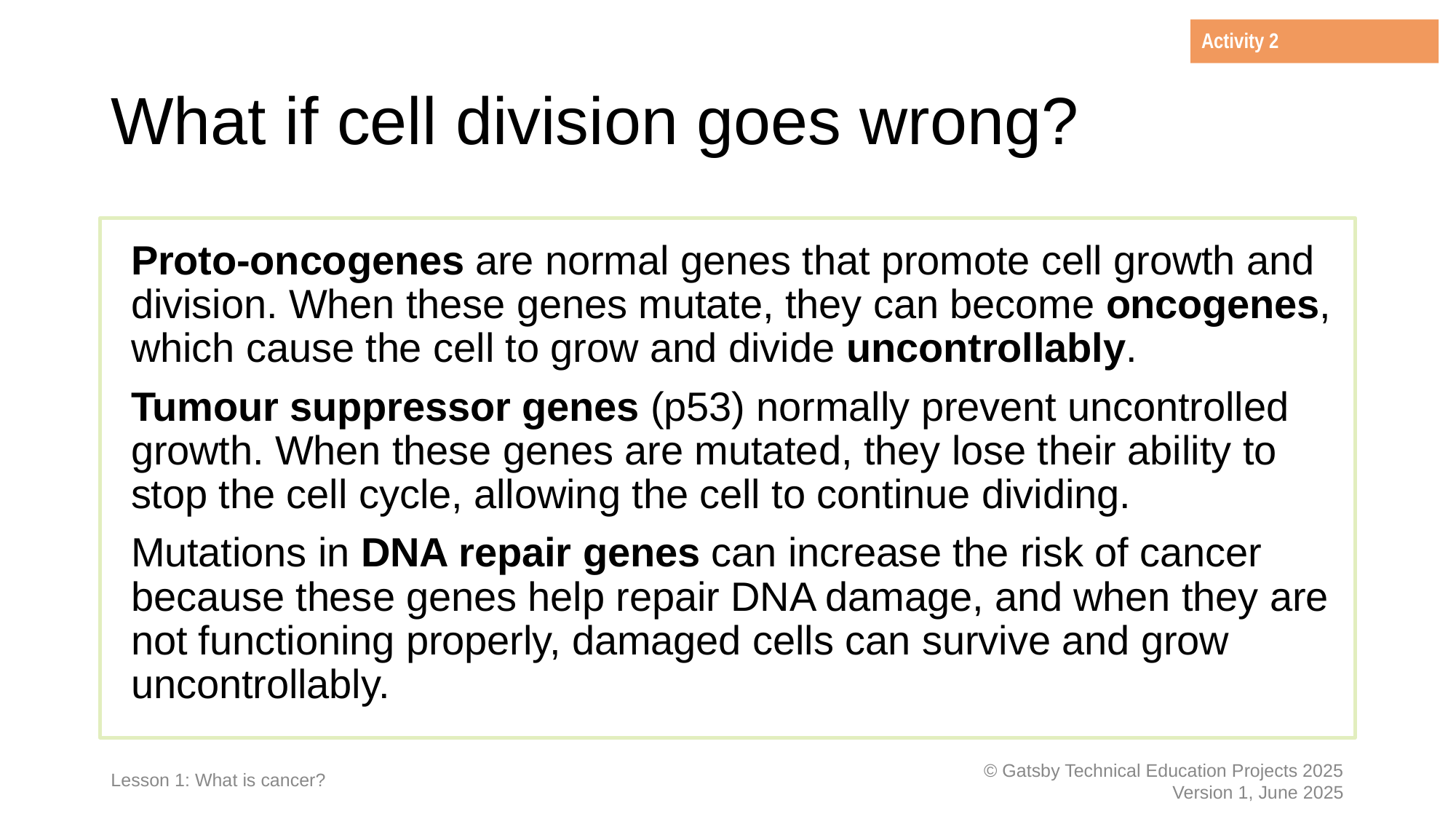

Activity 2
# What if cell division goes wrong?
Proto-oncogenes are normal genes that promote cell growth and division. When these genes mutate, they can become oncogenes, which cause the cell to grow and divide uncontrollably.
Tumour suppressor genes (p53) normally prevent uncontrolled growth. When these genes are mutated, they lose their ability to stop the cell cycle, allowing the cell to continue dividing.
Mutations in DNA repair genes can increase the risk of cancer because these genes help repair DNA damage, and when they are not functioning properly, damaged cells can survive and grow uncontrollably.

Lesson 1: What is cancer?